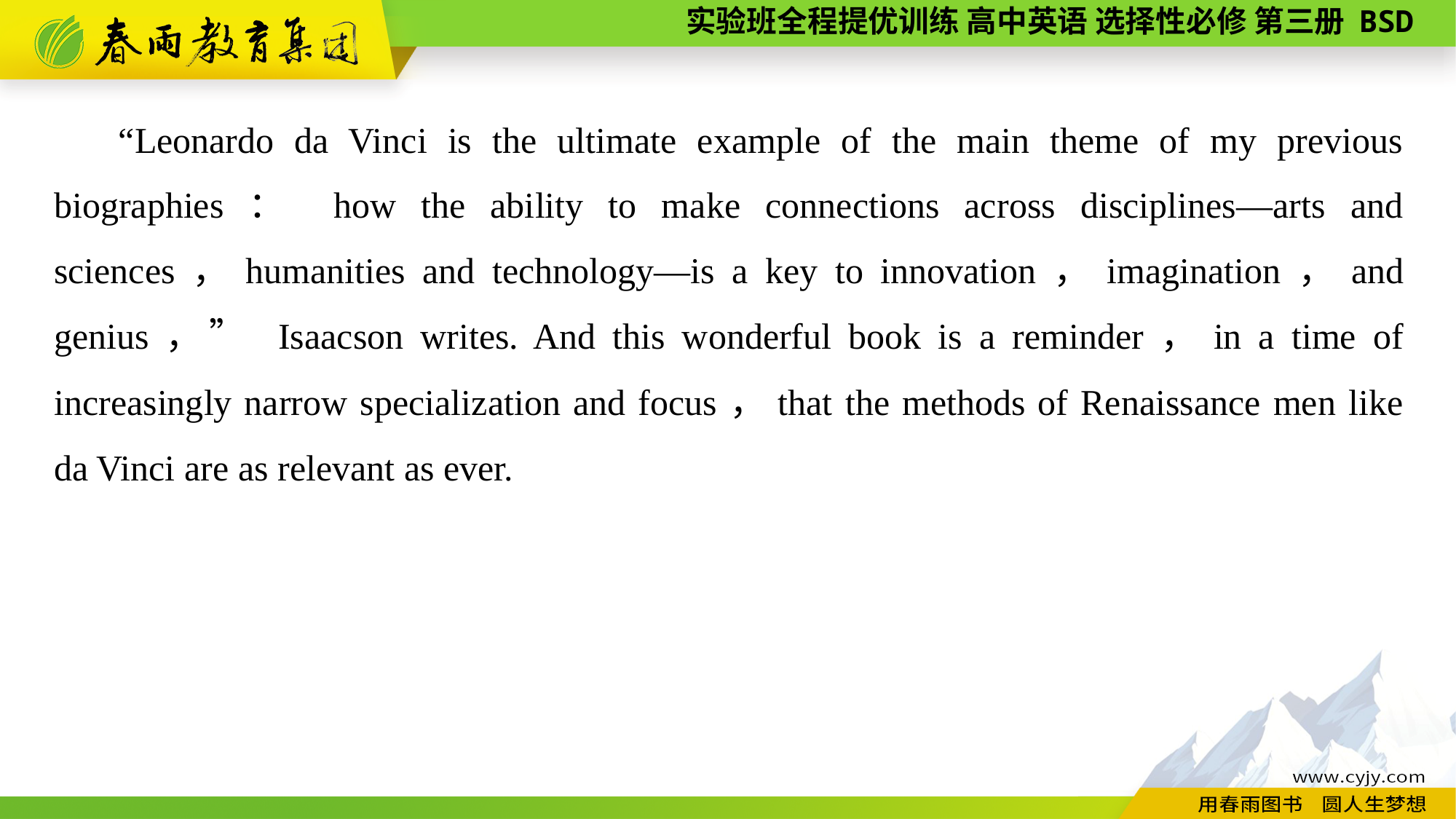

“Leonardo da Vinci is the ultimate example of the main theme of my previous biographies： how the ability to make connections across disciplines—arts and sciences，humanities and technology—is a key to innovation，imagination，and genius，” Isaacson writes. And this wonderful book is a reminder，in a time of increasingly narrow specialization and focus，that the methods of Renaissance men like da Vinci are as relevant as ever.